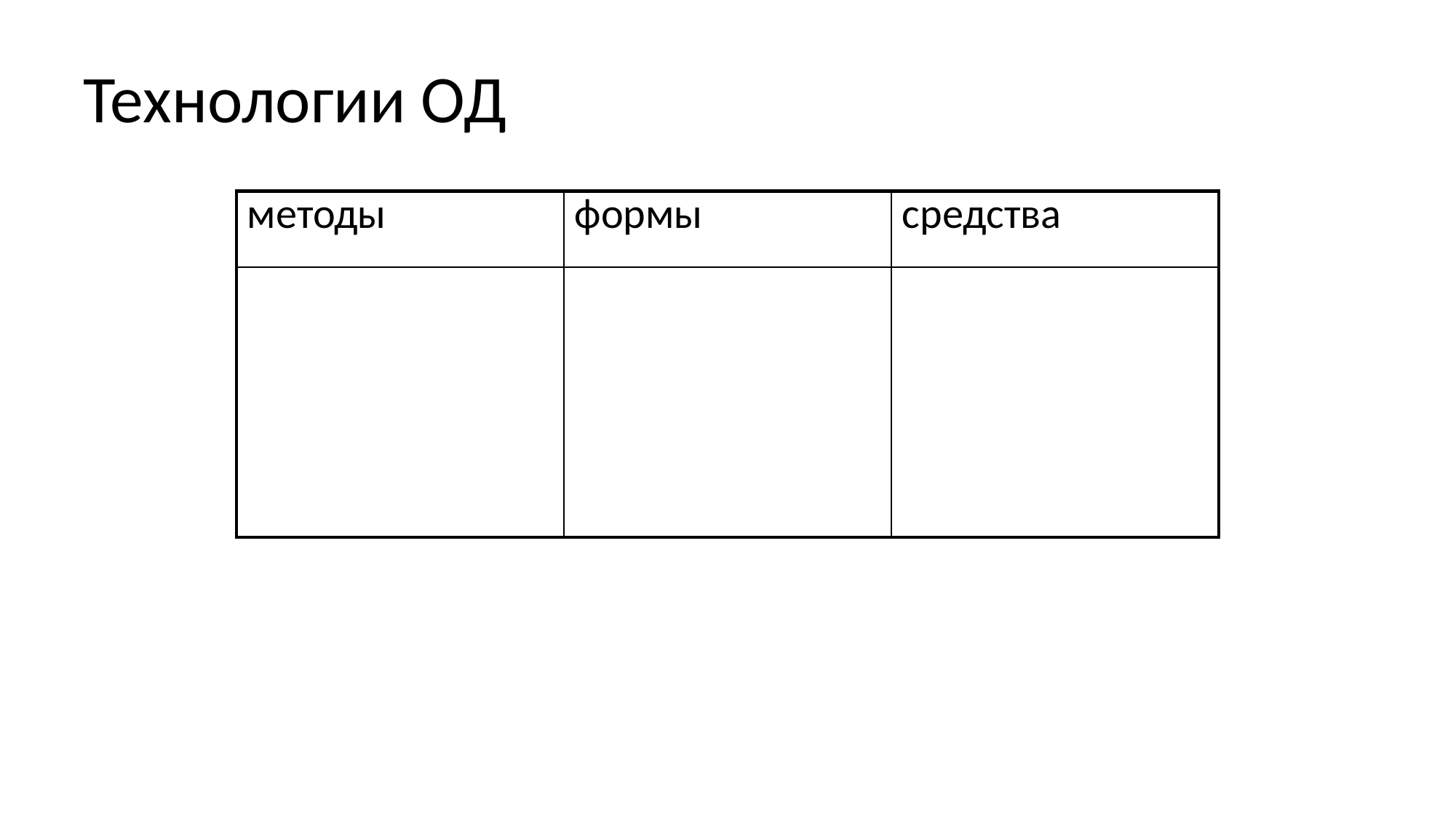

# Технологии ОД
| методы | формы | средства |
| --- | --- | --- |
|  |  |  |